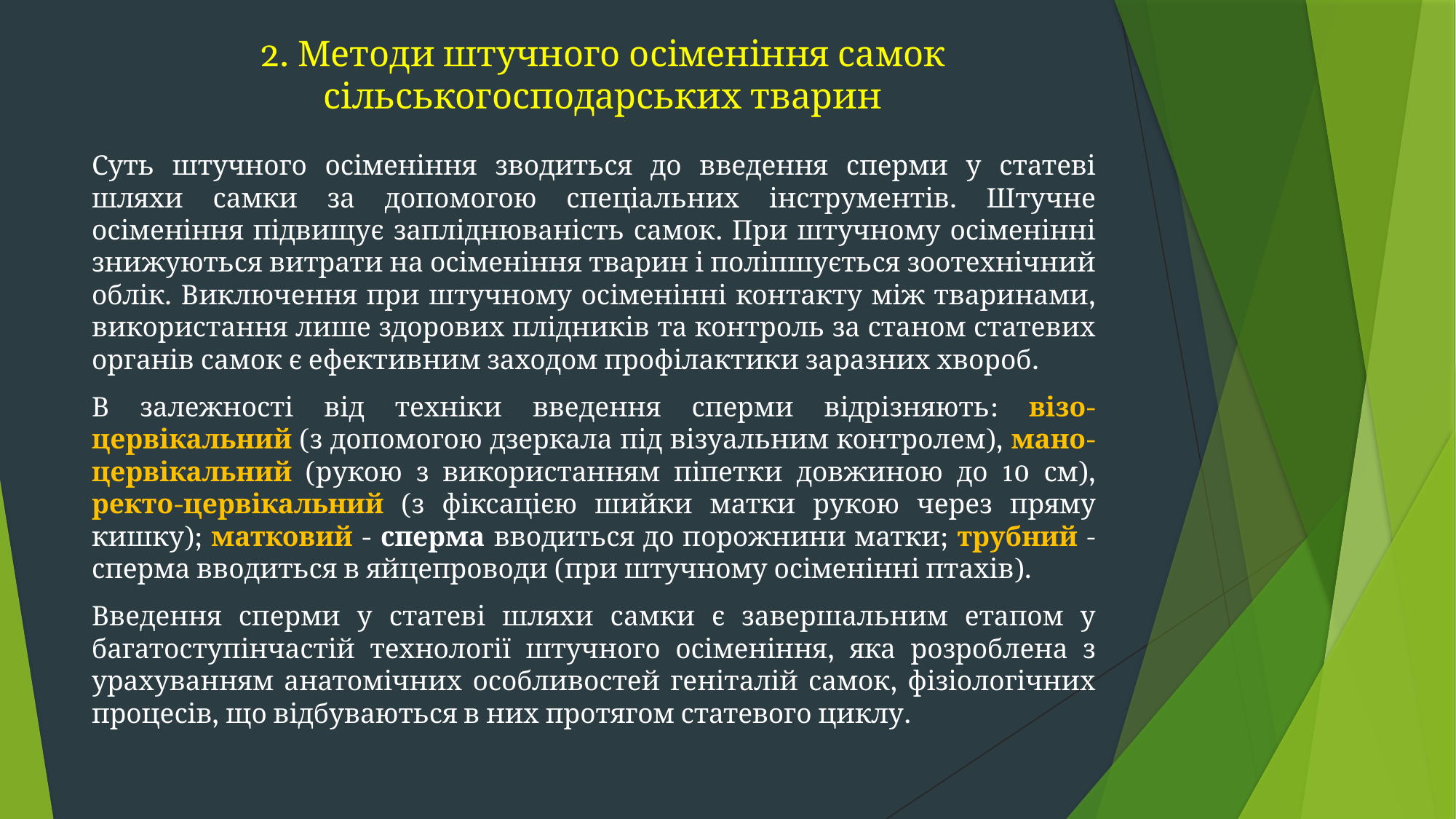

# 2. Методи штучного осіменіння самок сільськогосподарських тварин
Суть штучного осіменіння зводиться до введення сперми у статеві шляхи самки за допомогою спеціальних інструментів. Штучне осіменіння підвищує запліднюваність самок. При штучному осіменінні знижуються витрати на осіменіння тварин і поліпшується зоотехнічний облік. Виключення при штучному осіменінні контакту між тваринами, використання лише здорових плідників та контроль за станом статевих органів самок є ефективним заходом профілактики заразних хвороб.
В залежності від техніки введення сперми відрізняють: візо-цервікальний (з допомогою дзеркала під візуальним контролем), мано-цервікальний (рукою з використанням піпетки довжиною до 10 см), ректо-цервікальний (з фіксацією шийки матки рукою через пряму кишку); матковий - сперма вводиться до порожнини матки; трубний - сперма вводиться в яйцепроводи (при штучному осіменінні птахів).
Введення сперми у статеві шляхи самки є завершальним етапом у багатоступінчастій технології штучного осіменіння, яка розроблена з урахуванням анатомічних особливостей геніталій самок, фізіологічних процесів, що відбуваються в них протягом статевого циклу.